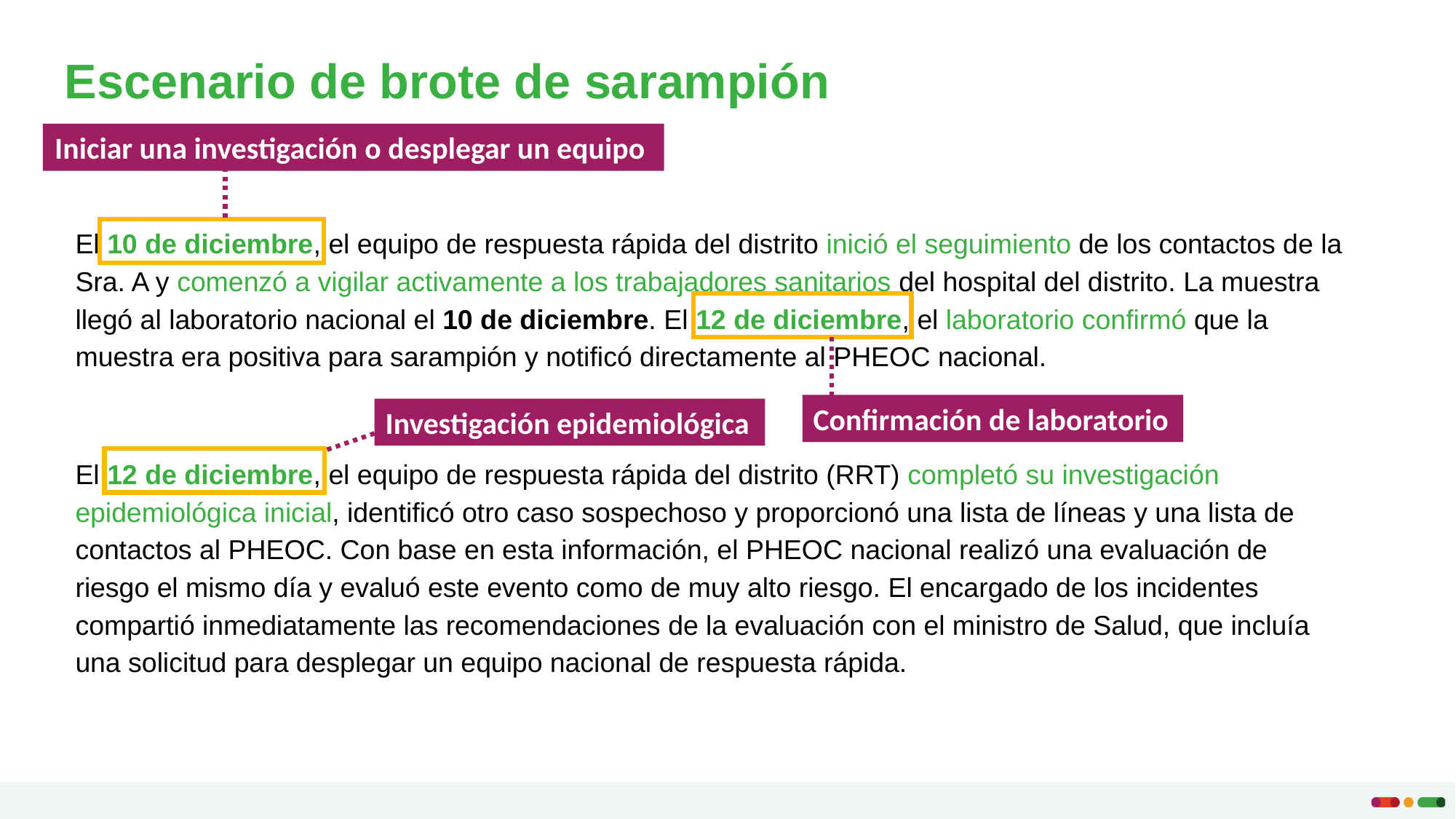

# Escenario de brote de sarampión
Iniciar una investigación o desplegar un equipo
El 10 de diciembre, el equipo de respuesta rápida del distrito inició el seguimiento de los contactos de la Sra. A y comenzó a vigilar activamente a los trabajadores sanitarios del hospital del distrito. La muestra llegó al laboratorio nacional el 10 de diciembre. El 12 de diciembre, el laboratorio confirmó que la muestra era positiva para sarampión y notificó directamente al PHEOC nacional.

El 12 de diciembre, el equipo de respuesta rápida del distrito (RRT) completó su investigación epidemiológica inicial, identificó otro caso sospechoso y proporcionó una lista de líneas y una lista de contactos al PHEOC. Con base en esta información, el PHEOC nacional realizó una evaluación de riesgo el mismo día y evaluó este evento como de muy alto riesgo. El encargado de los incidentes compartió inmediatamente las recomendaciones de la evaluación con el ministro de Salud, que incluía una solicitud para desplegar un equipo nacional de respuesta rápida.

Confirmación de laboratorio
Investigación epidemiológica